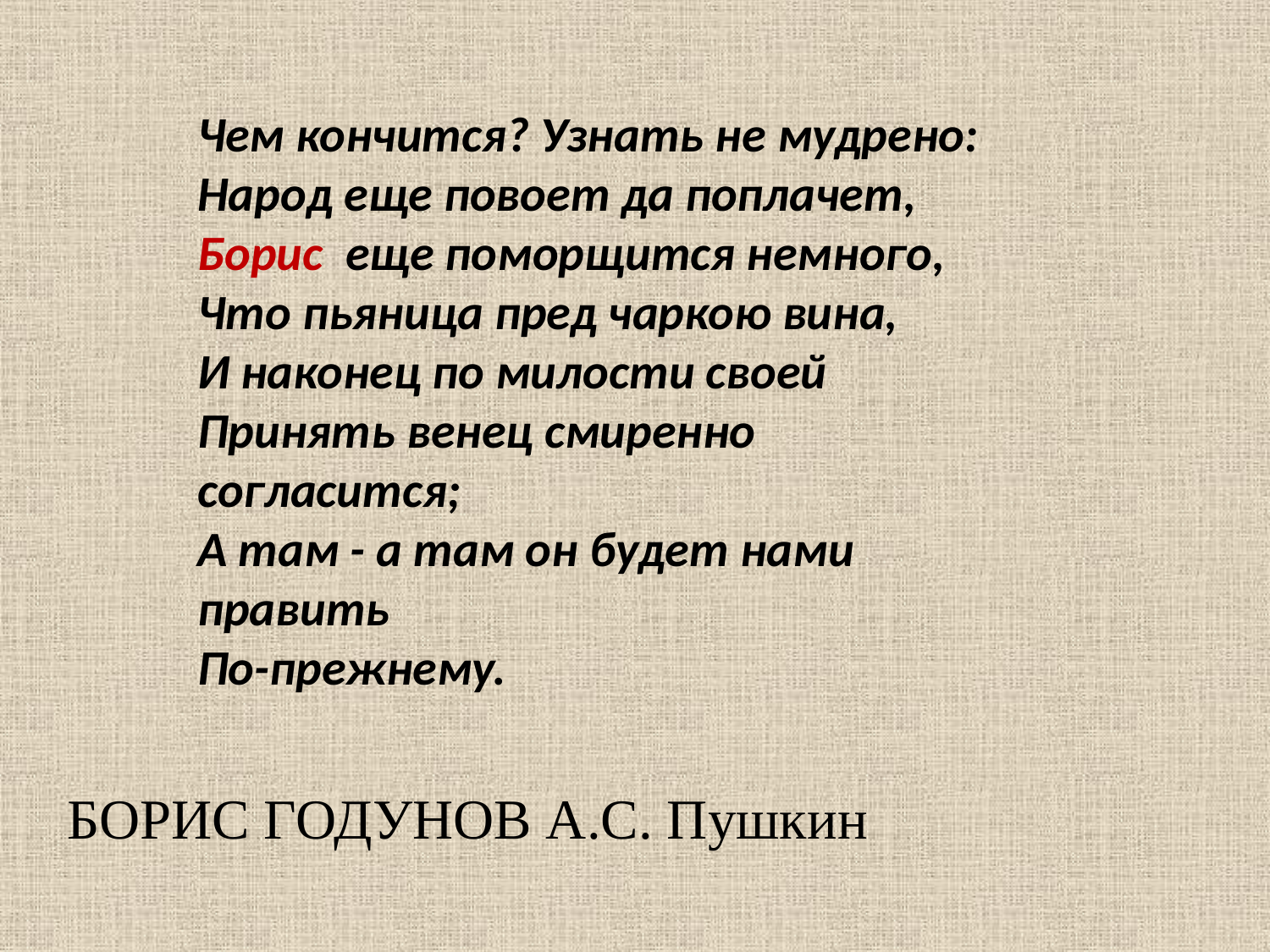

Чем кончится? Узнать не мудрено:
Народ еще повоет да поплачет,
Борис  еще поморщится немного,
Что пьяница пред чаркою вина,
И наконец по милости своей
Принять венец смиренно согласится;
А там - а там он будет нами править
По-прежнему.
БОРИС ГОДУНОВ А.С. Пушкин